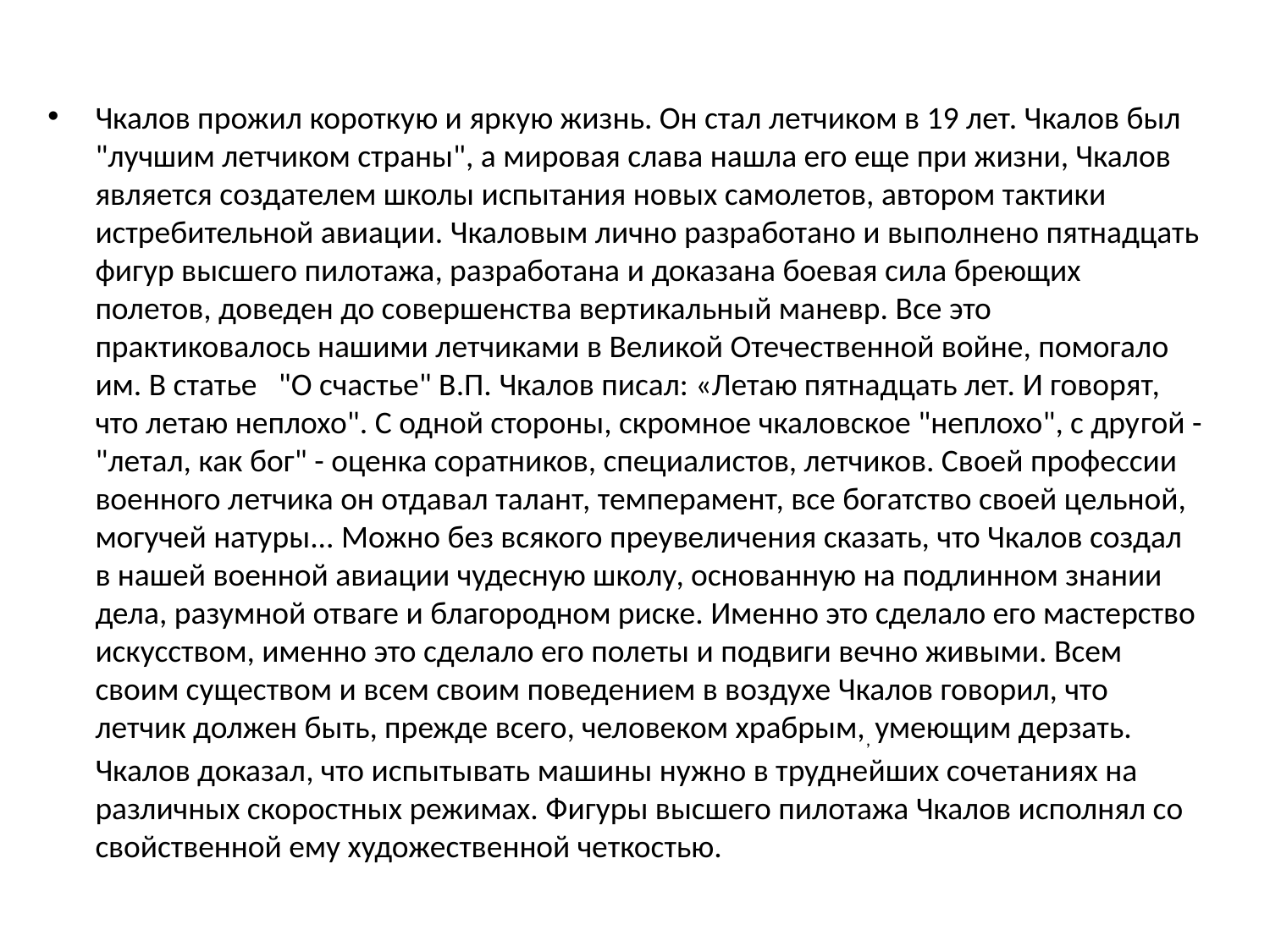

Чкалов прожил короткую и яркую жизнь. Он стал летчиком в 19 лет. Чкалов был  "лучшим летчиком страны", а мировая слава нашла его еще при жизни, Чкалов является создателем школы испытания но­вых самолетов, автором тактики истребительной авиации. Чкаловым лично разработано и выполнено пятнадцать фигур высшего пилотажа, разработана и доказана боевая сила бреющих полетов, доведен до со­вершенства вертикальный маневр. Все это практиковалось нашими летчиками в Великой Отечественной войне, помогало им. В статье   "О счастье" В.П. Чкалов писал: «Летаю пятнадцать лет. И говорят, что ле­таю неплохо". С одной стороны, скромное чкаловское "неплохо", с дру­гой - "летал, как бог" - оценка соратников, специалистов, летчиков. Своей профессии военного летчика он отдавал талант, темперамент, все богатство своей цельной, могучей натуры... Можно без всякого преувеличения сказать, что Чкалов создал в нашей военной авиации чудесную школу, основанную на подлинном знании дела, разумной отва­ге и благородном риске. Именно это сделало его мастерство искусством, именно это сделало его полеты и подвиги вечно живыми. Всем своим существом и всем своим поведением в воздухе Чкалов говорил, что летчик должен быть, прежде всего, человеком храбрым,, умеющим дерзать. Чкалов доказал, что испытывать машины нужно в труднейших сочетани­ях на различных скоростных режимах. Фигуры высшего пилотажа Чкалов исполнял со свойственной ему художественной четкостью.